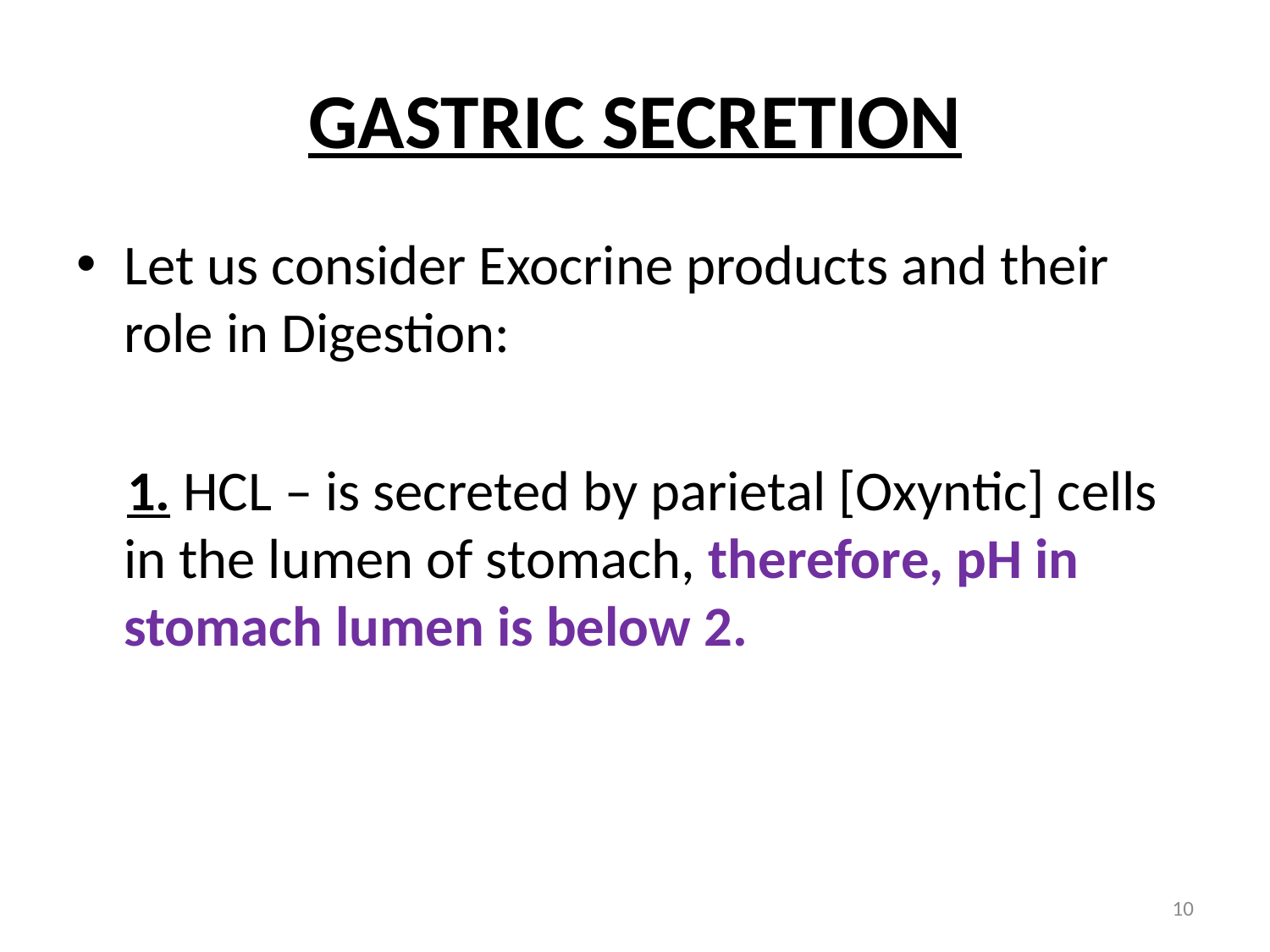

# GASTRIC SECRETION
Let us consider Exocrine products and their role in Digestion:

    1. HCL – is secreted by parietal [Oxyntic] cells in the lumen of stomach, therefore, pH in stomach lumen is below 2.

10